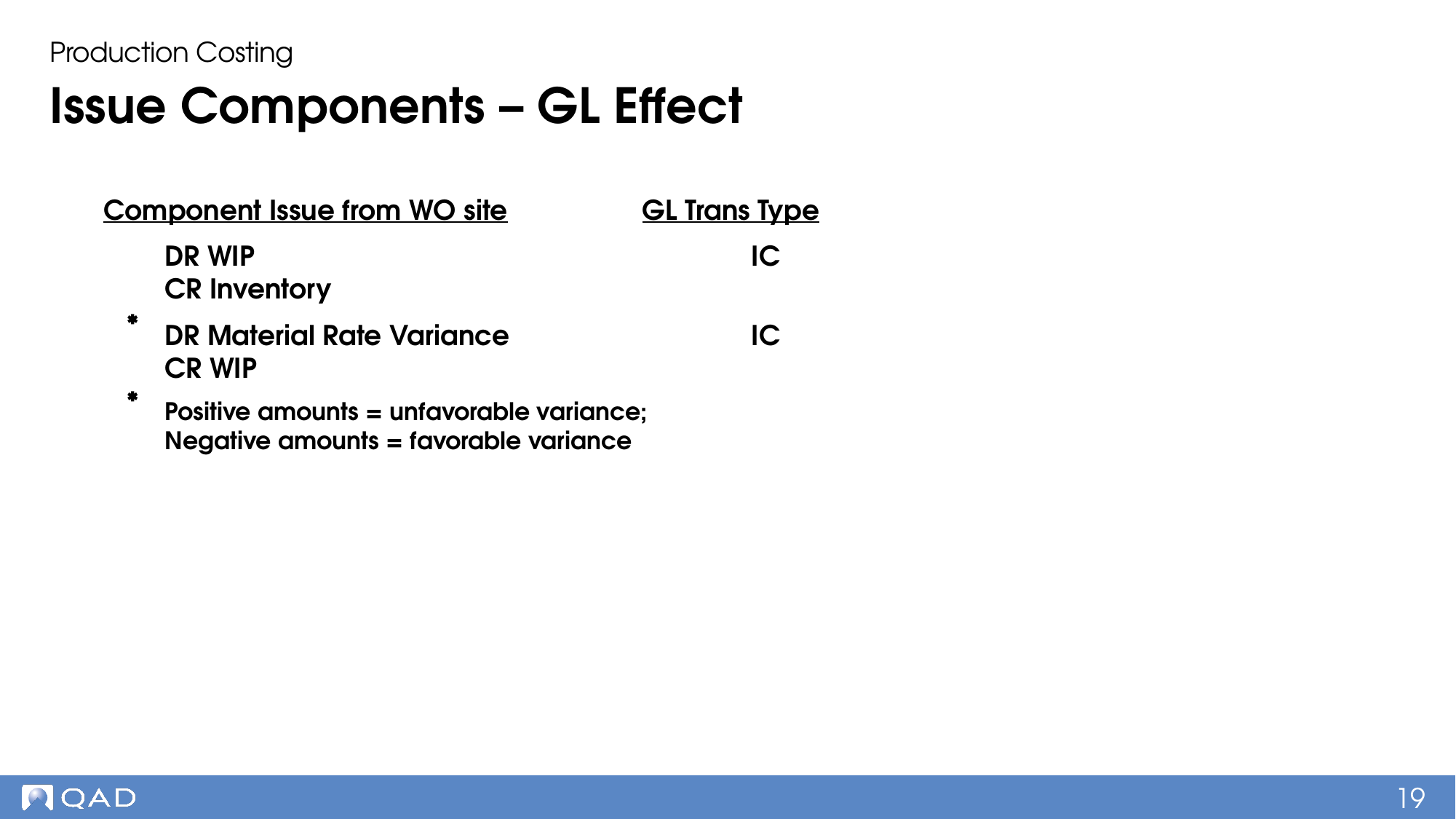

Production Costing
# Issue Components – GL Effect
 Component Issue from WO site		GL Trans Type
		DR WIP					IC
		CR Inventory
		DR Material Rate Variance			IC
		CR WIP
		Positive amounts = unfavorable variance;
		Negative amounts = favorable variance
*
*
19